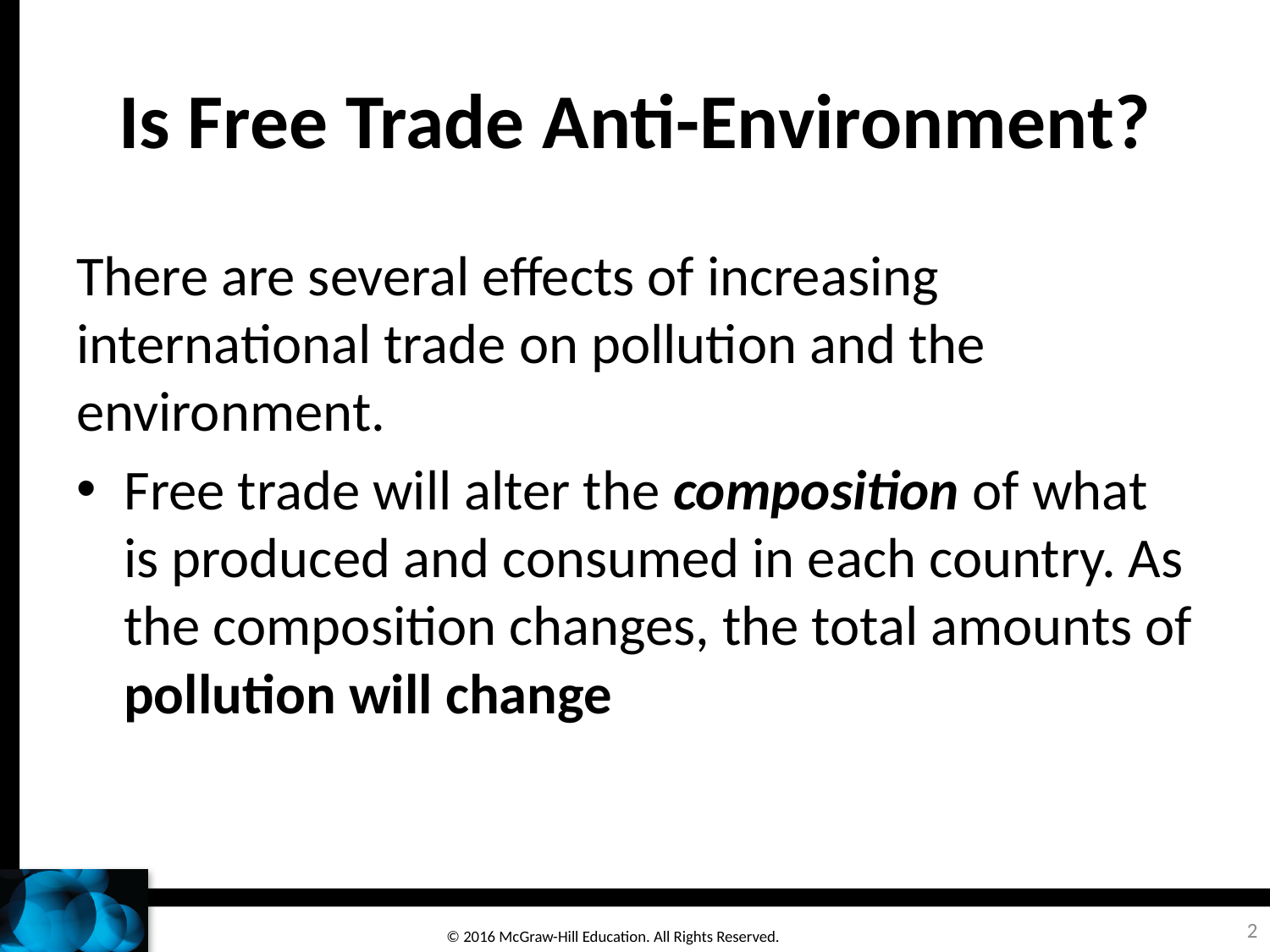

# Is Free Trade Anti-Environment?
There are several effects of increasing international trade on pollution and the environment.
Free trade will alter the composition of what is produced and consumed in each country. As the composition changes, the total amounts of pollution will change
2
© 2016 McGraw-Hill Education. All Rights Reserved.